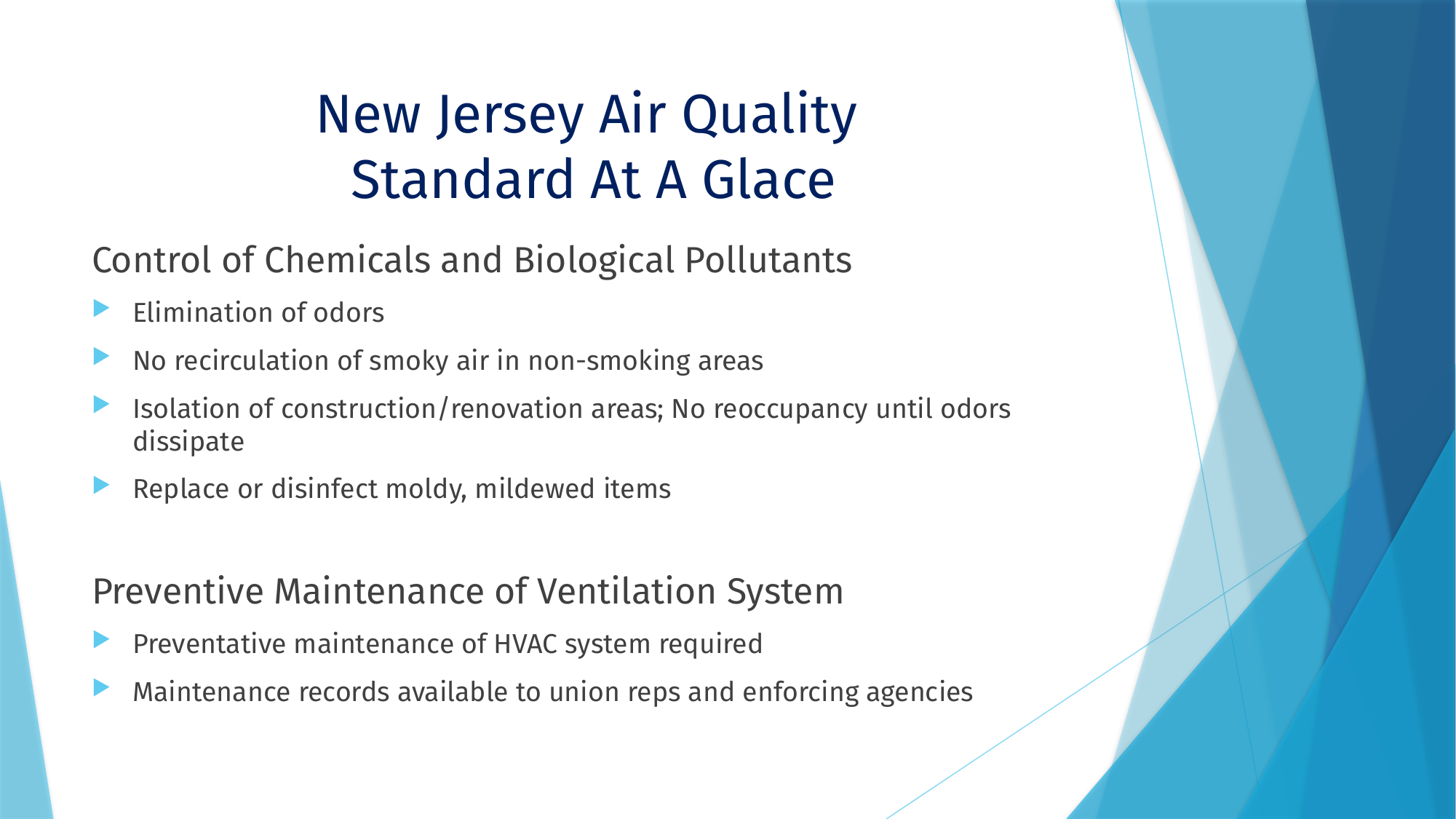

# New Jersey Air Quality Standard At A Glace
Control of Chemicals and Biological Pollutants
Elimination of odors
No recirculation of smoky air in non-smoking areas
Isolation of construction/renovation areas; No reoccupancy until odors dissipate
Replace or disinfect moldy, mildewed items

Preventive Maintenance of Ventilation System
Preventative maintenance of HVAC system required
Maintenance records available to union reps and enforcing agencies